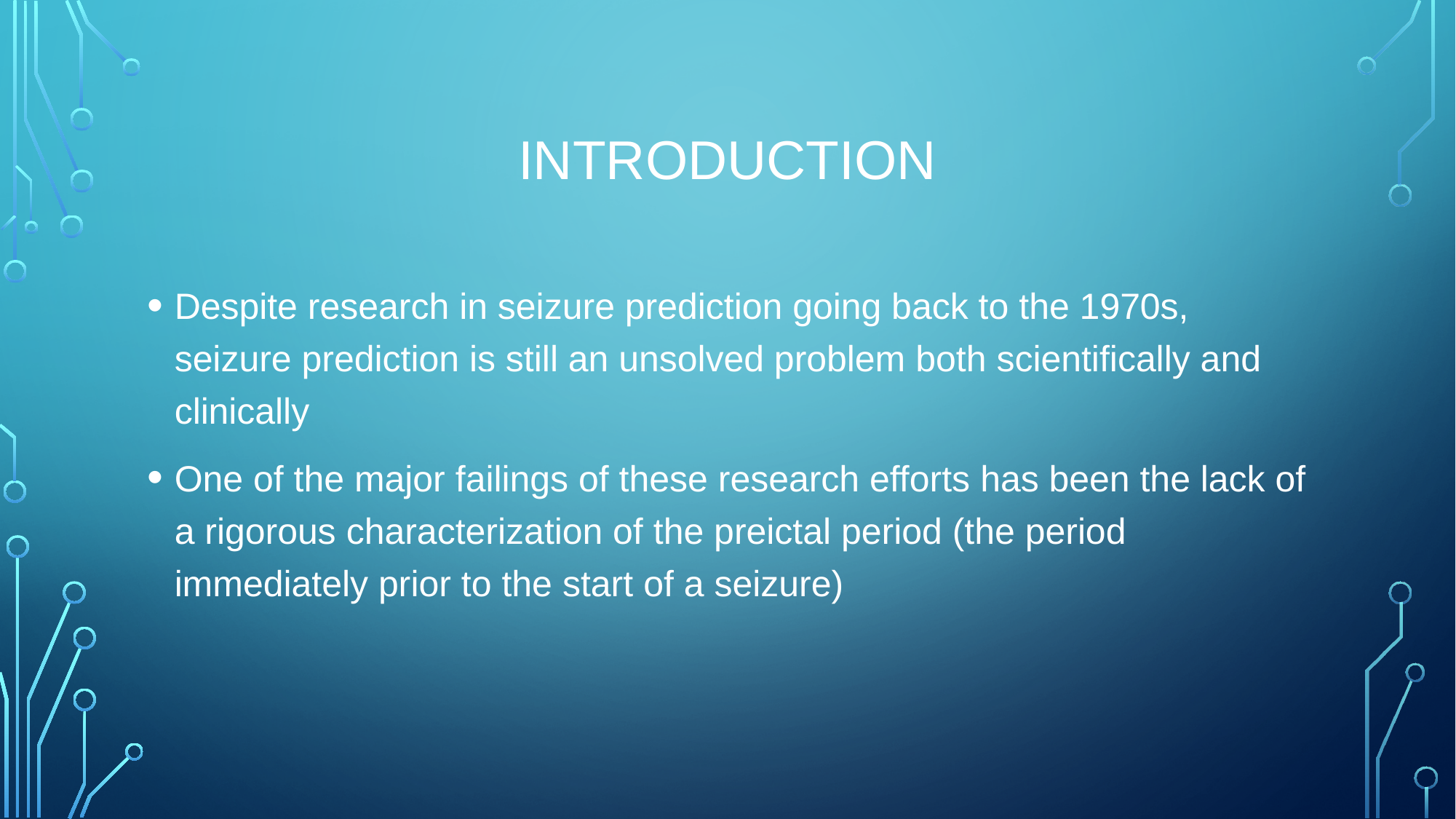

# INTRODUCTION
Despite research in seizure prediction going back to the 1970s, seizure prediction is still an unsolved problem both scientifically and clinically
One of the major failings of these research efforts has been the lack of a rigorous characterization of the preictal period (the period immediately prior to the start of a seizure)